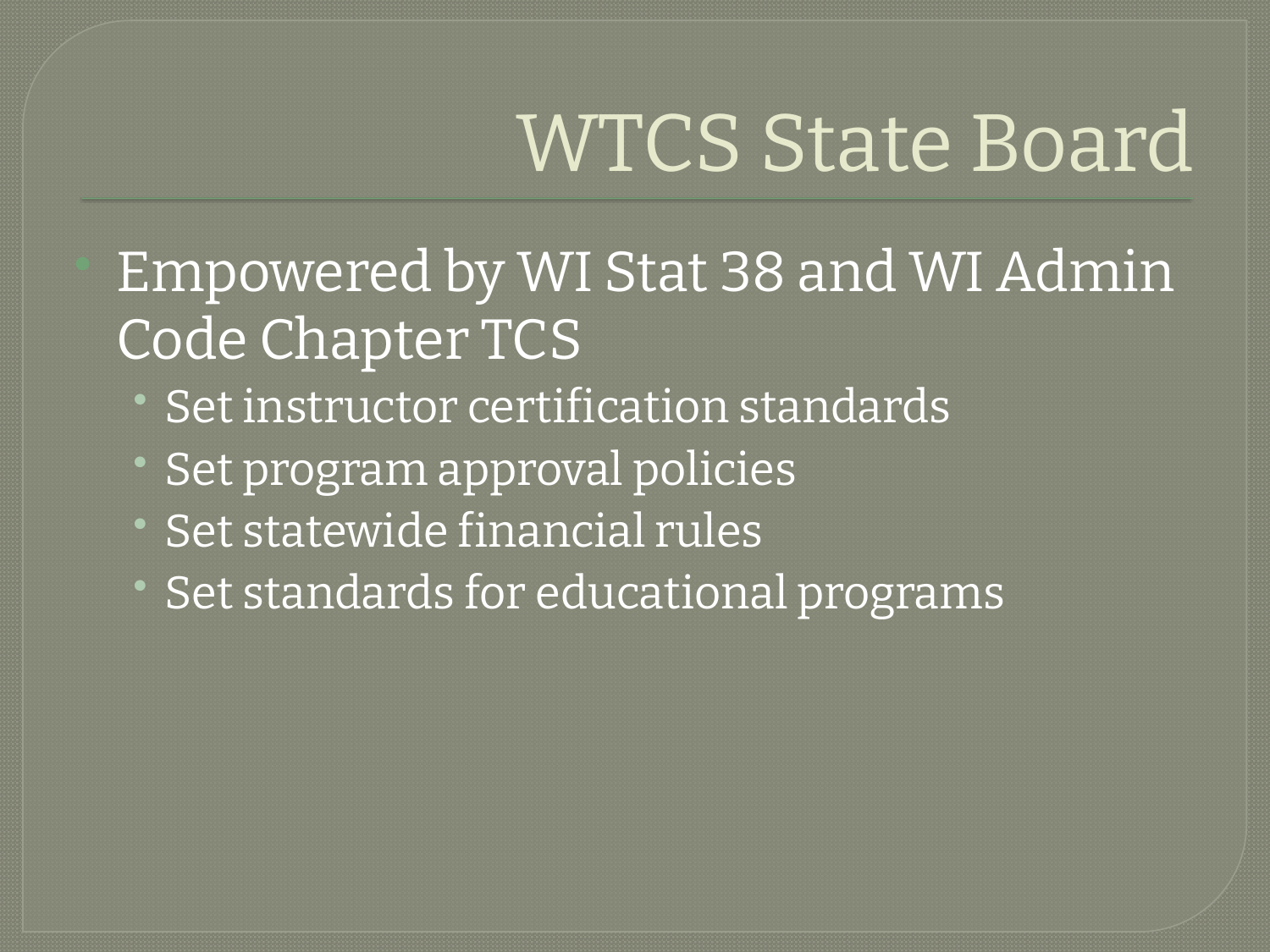

# WTCS State Board
Empowered by WI Stat 38 and WI Admin Code Chapter TCS
Set instructor certification standards
Set program approval policies
Set statewide financial rules
Set standards for educational programs